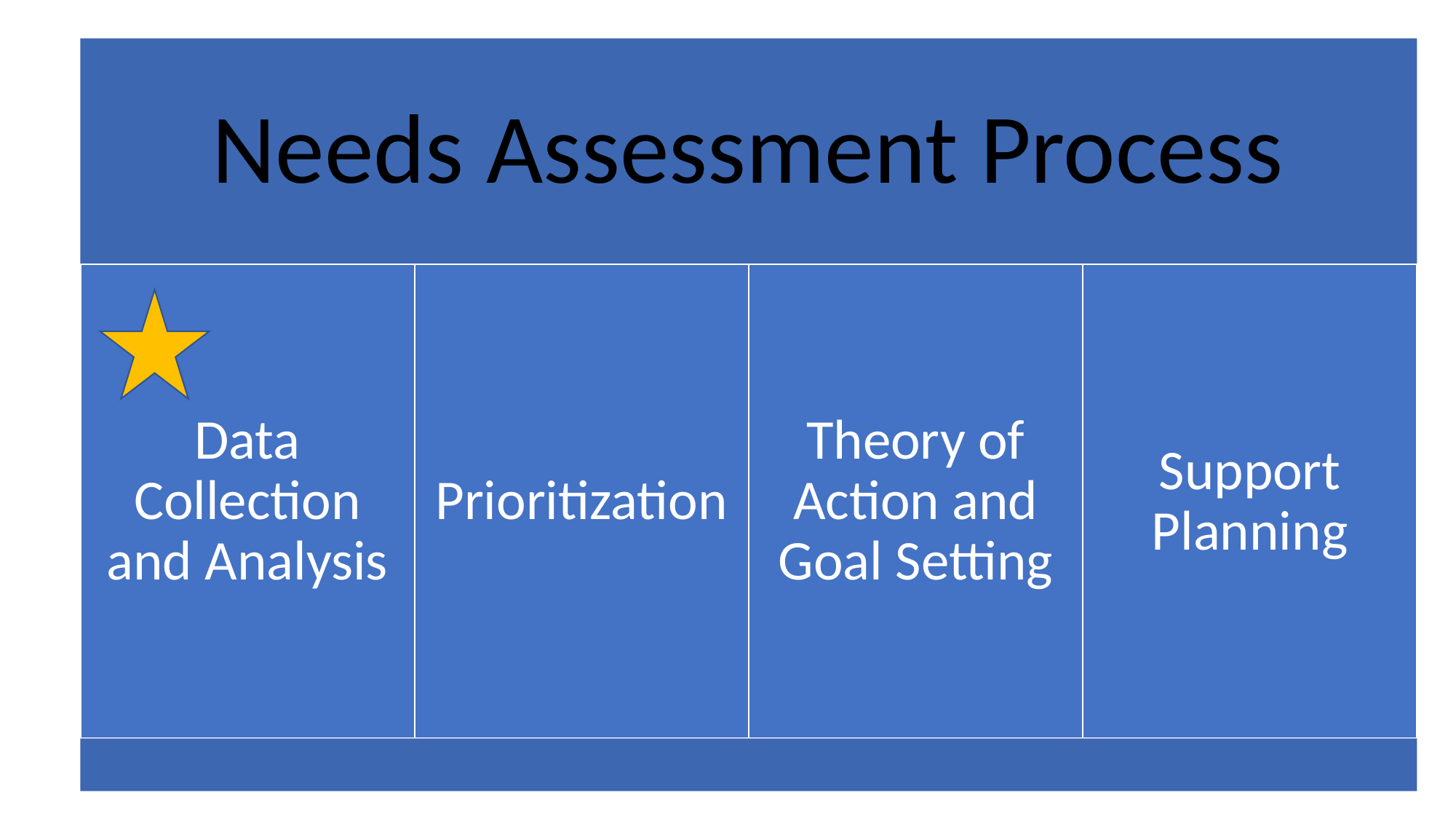

Needs Assessment Process
Data Collection and Analysis
Prioritization
Theory of Action and Goal Setting
Support Planning